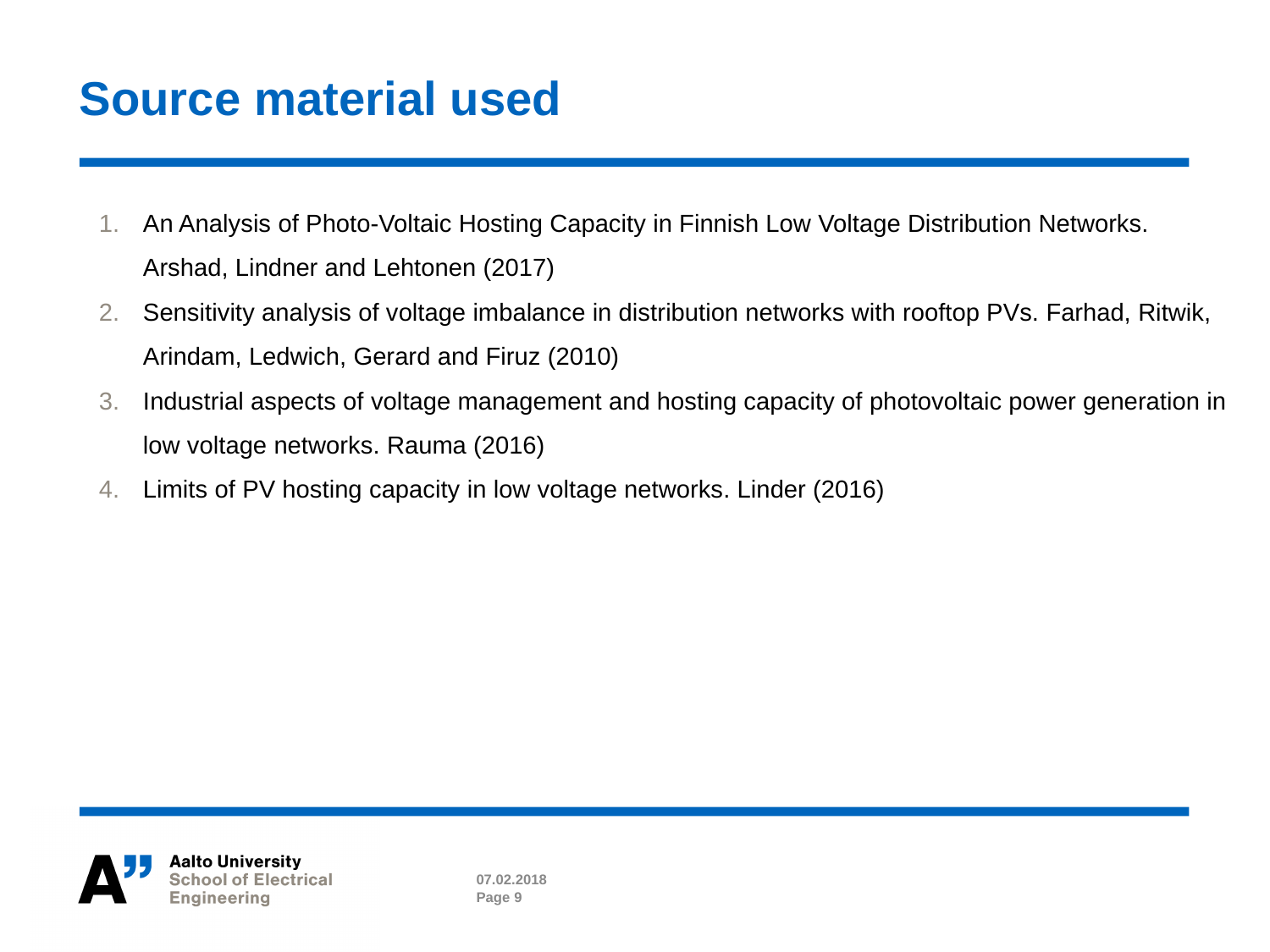

# Source material used
An Analysis of Photo-Voltaic Hosting Capacity in Finnish Low Voltage Distribution Networks. Arshad, Lindner and Lehtonen (2017)
Sensitivity analysis of voltage imbalance in distribution networks with rooftop PVs. Farhad, Ritwik, Arindam, Ledwich, Gerard and Firuz (2010)
Industrial aspects of voltage management and hosting capacity of photovoltaic power generation in low voltage networks. Rauma (2016)
Limits of PV hosting capacity in low voltage networks. Linder (2016)

07.02.2018
Page 9